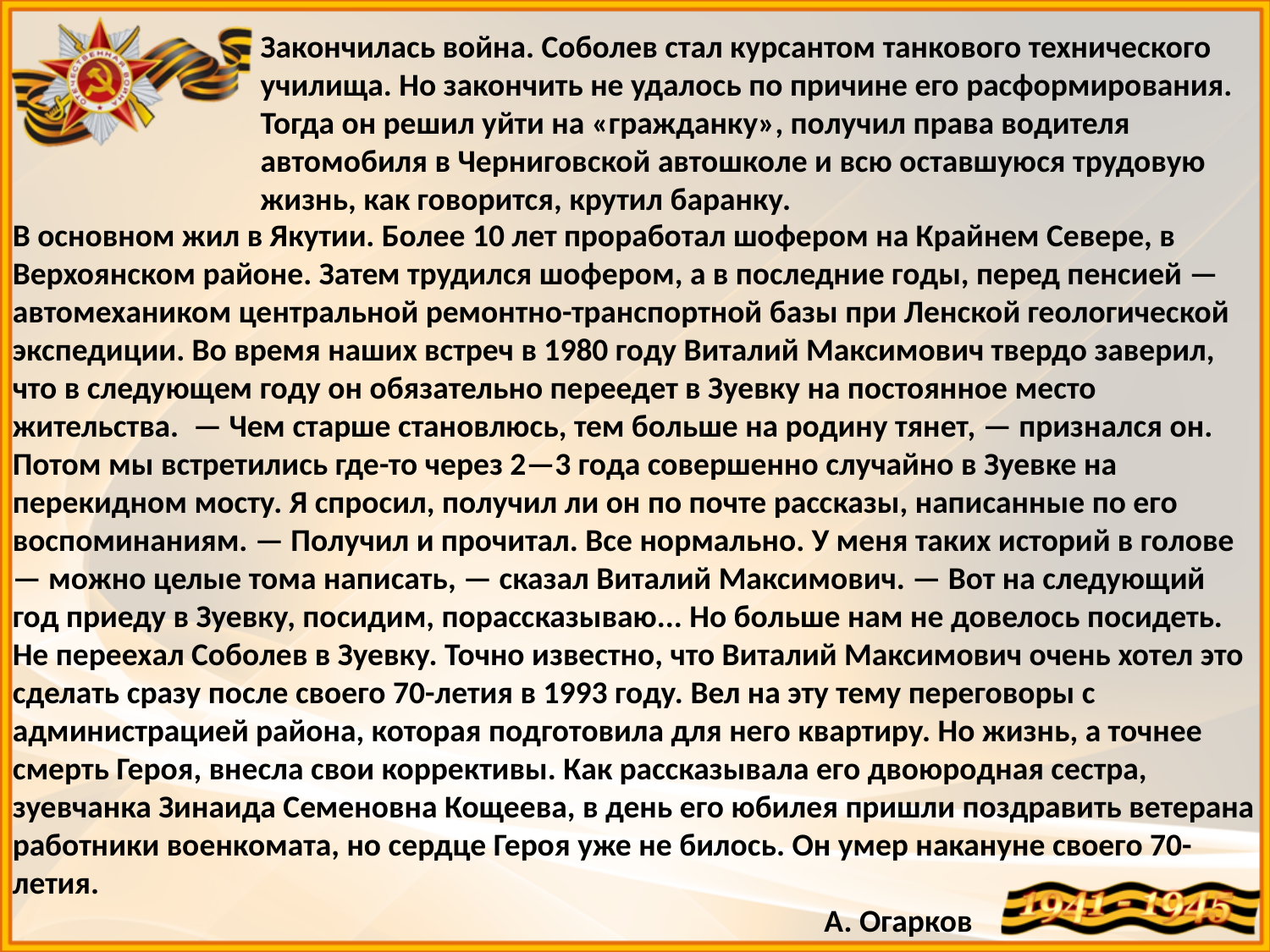

Закончилась война. Соболев стал курсантом танкового технического училища. Но закончить не удалось по причине его расформирования. Тогда он решил уйти на «гражданку», получил права водителя автомобиля в Черниговской автошколе и всю оставшуюся трудовую жизнь, как говорится, крутил баранку.
В основном жил в Якутии. Более 10 лет проработал шофером на Крайнем Севере, в Верхоянском районе. Затем трудился шофером, а в последние годы, перед пенсией — автомехаником центральной ремонтно-транспортной базы при Ленской геологической экспедиции. Во время наших встреч в 1980 году Виталий Максимович твердо заверил, что в следующем году он обязательно переедет в Зуевку на постоянное место жительства.  — Чем старше становлюсь, тем больше на родину тянет, — признался он. Потом мы встретились где-то через 2—3 года совершенно случайно в Зуевке на перекидном мосту. Я спросил, получил ли он по почте рассказы, написанные по его воспоминаниям. — Получил и прочитал. Все нормально. У меня таких историй в голове — можно целые тома написать, — сказал Виталий Максимович. — Вот на следующий год приеду в Зуевку, посидим, порассказываю... Но больше нам не довелось посидеть. Не переехал Соболев в Зуевку. Точно известно, что Виталий Максимович очень хотел это сделать сразу после своего 70-летия в 1993 году. Вел на эту тему переговоры с
администрацией района, которая подготовила для него квартиру. Но жизнь, а точнее смерть Героя, внесла свои коррективы. Как рассказывала его двоюродная сестра, зуевчанка Зинаида Семеновна Кощеева, в день его юбилея пришли поздравить ветерана работники военкомата, но сердце Героя уже не билось. Он умер накануне своего 70-летия.
                                                                                                                 А. Огарков